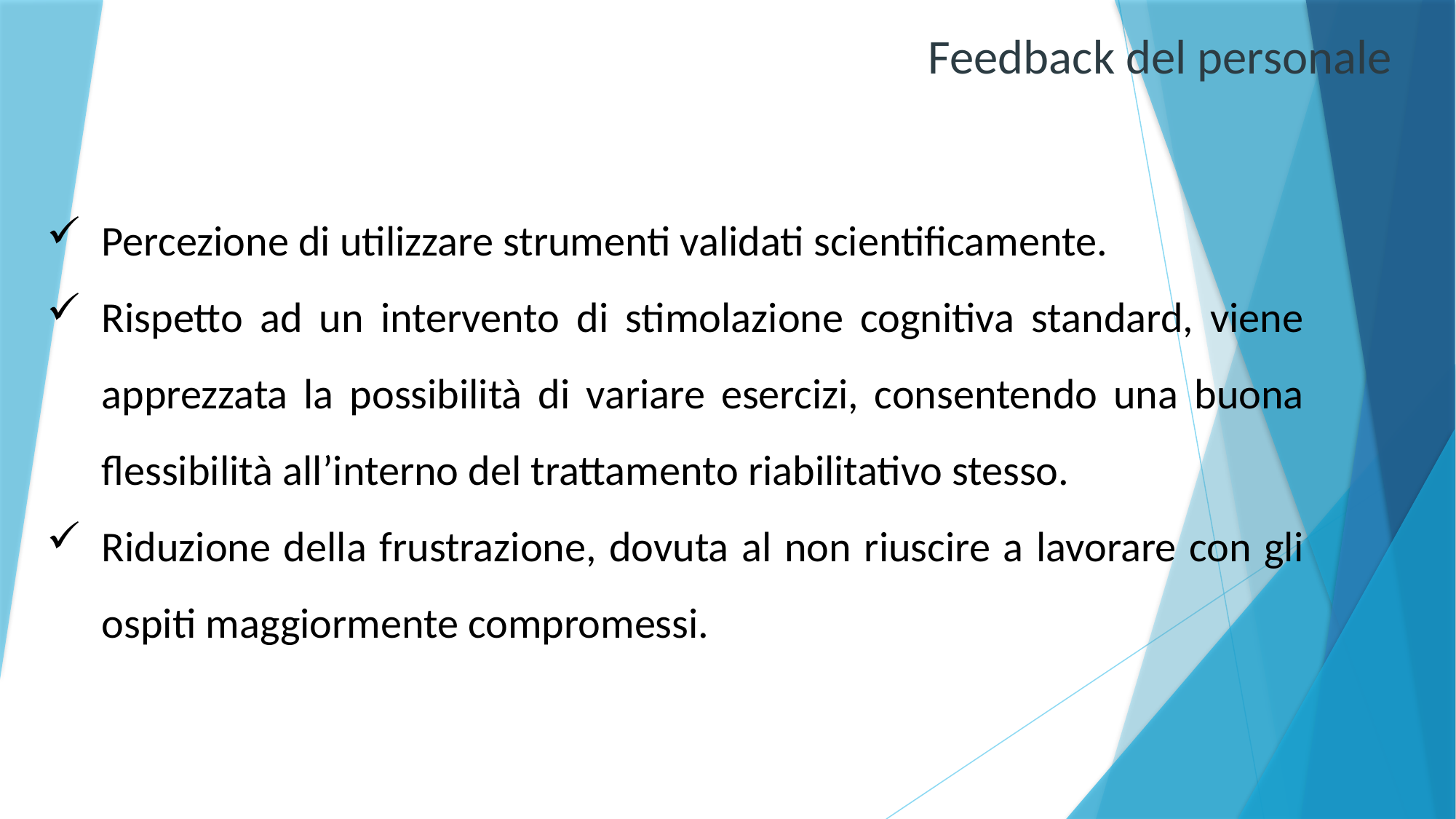

# Feedback del personale
Percezione di utilizzare strumenti validati scientificamente.
Rispetto ad un intervento di stimolazione cognitiva standard, viene apprezzata la possibilità di variare esercizi, consentendo una buona flessibilità all’interno del trattamento riabilitativo stesso.
Riduzione della frustrazione, dovuta al non riuscire a lavorare con gli ospiti maggiormente compromessi.